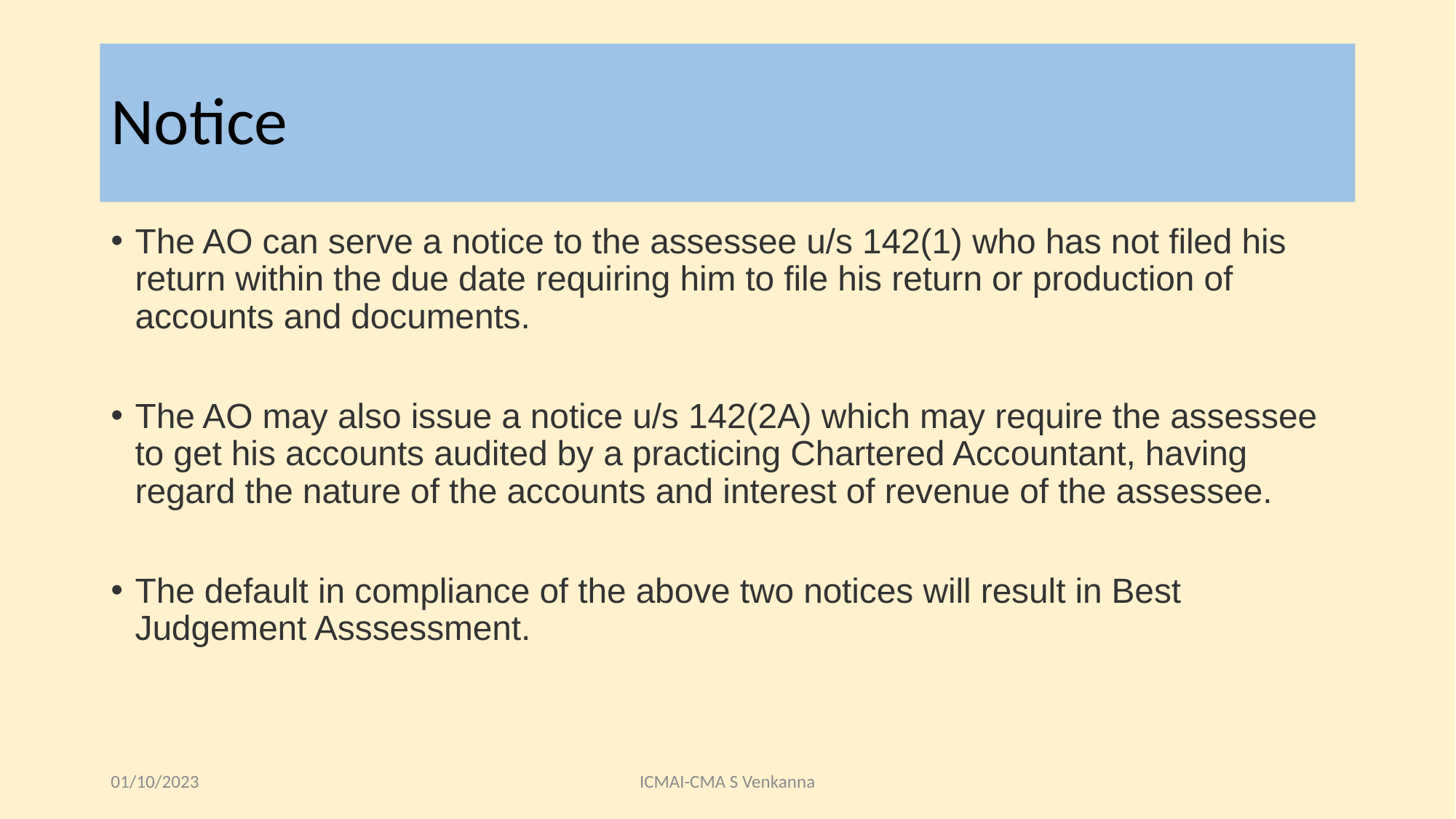

# Notice
The AO can serve a notice to the assessee u/s 142(1) who has not filed his return within the due date requiring him to file his return or production of accounts and documents.

The AO may also issue a notice u/s 142(2A) which may require the assessee to get his accounts audited by a practicing Chartered Accountant, having regard the nature of the accounts and interest of revenue of the assessee.

The default in compliance of the above two notices will result in Best Judgement Asssessment.
01/10/2023
ICMAI-CMA S Venkanna